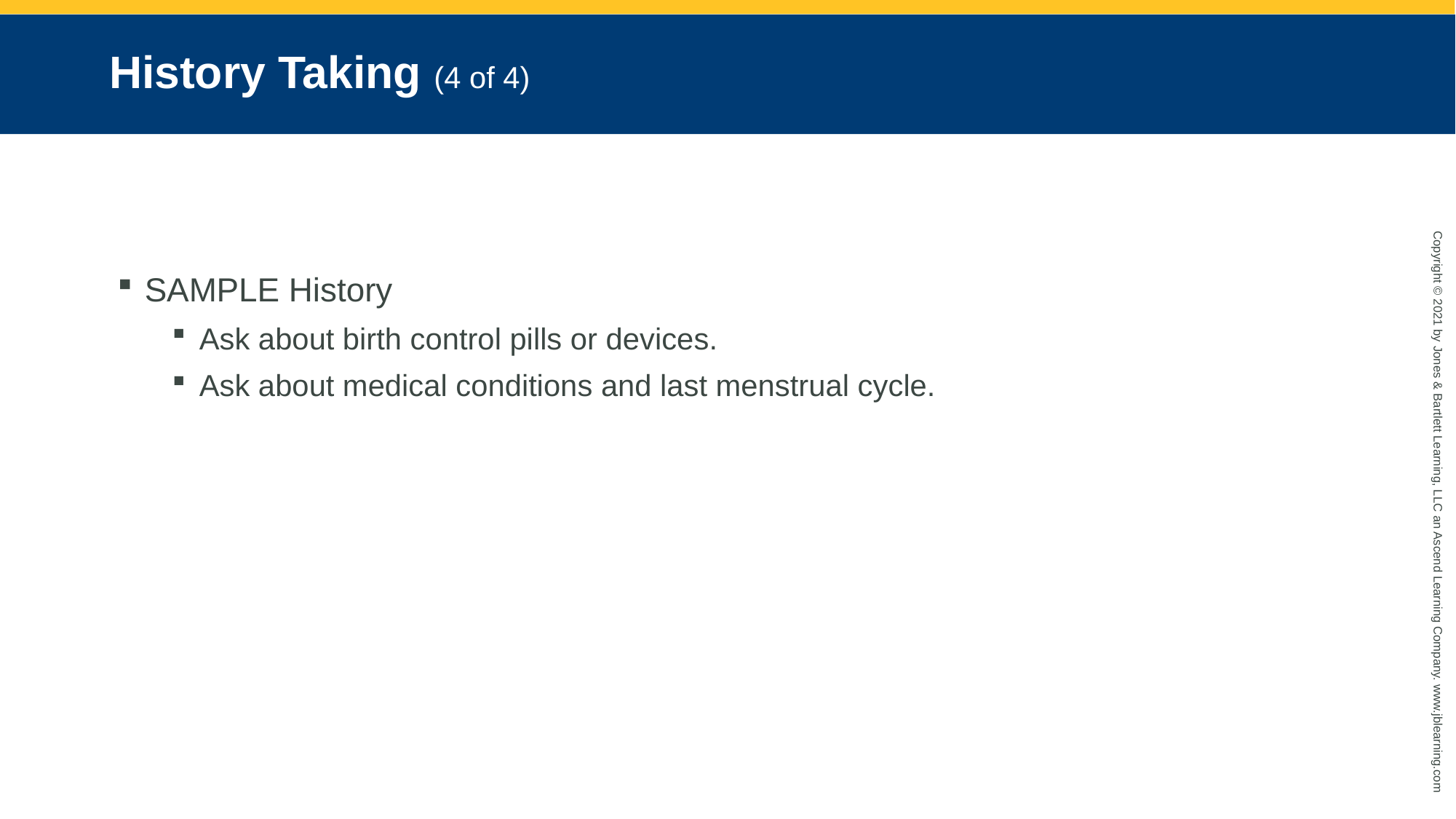

# History Taking (4 of 4)
SAMPLE History
Ask about birth control pills or devices.
Ask about medical conditions and last menstrual cycle.